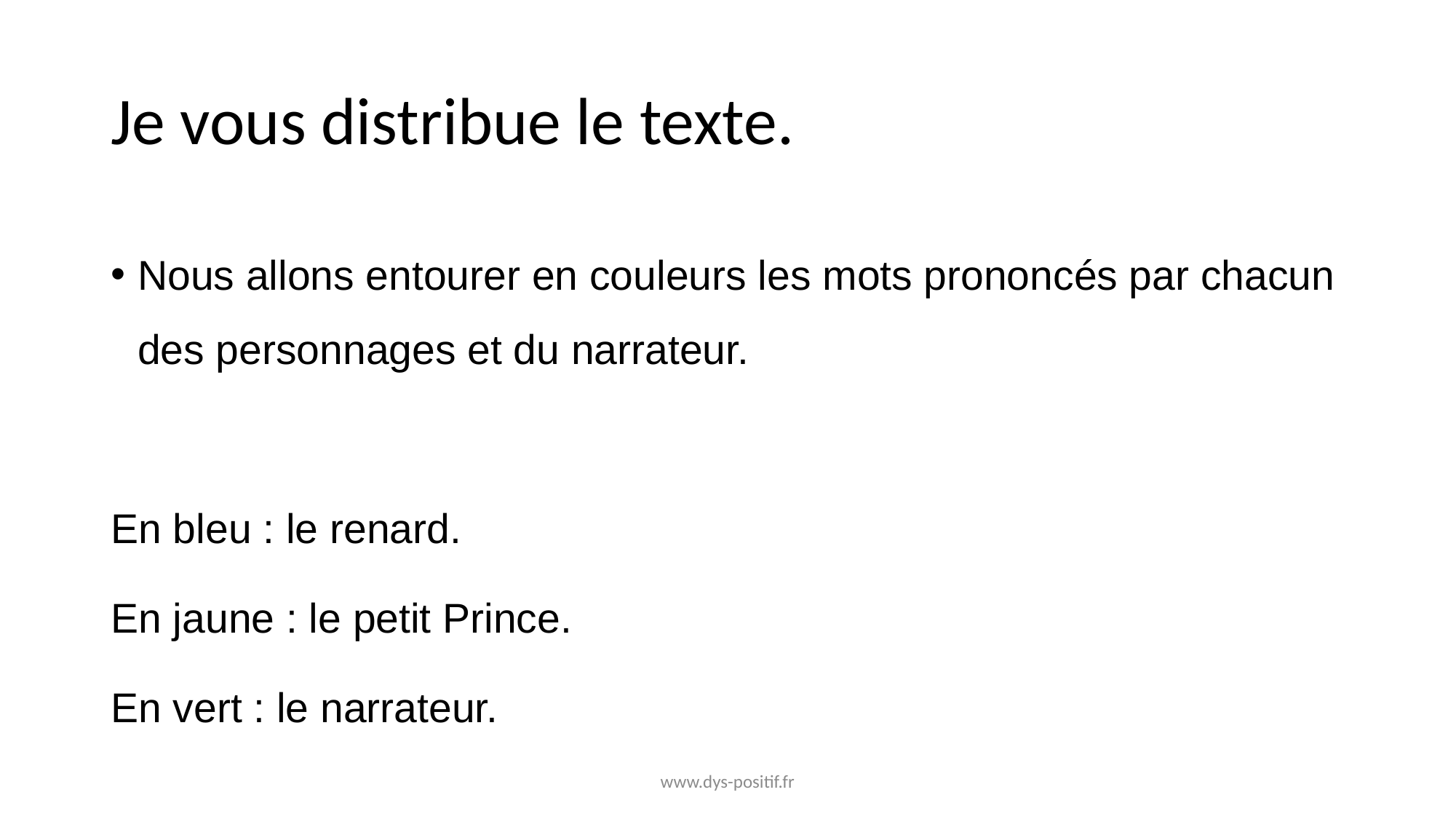

# Je vous distribue le texte.
Nous allons entourer en couleurs les mots prononcés par chacun des personnages et du narrateur.

En bleu : le renard.
En jaune : le petit Prince.
En vert : le narrateur.

www.dys-positif.fr